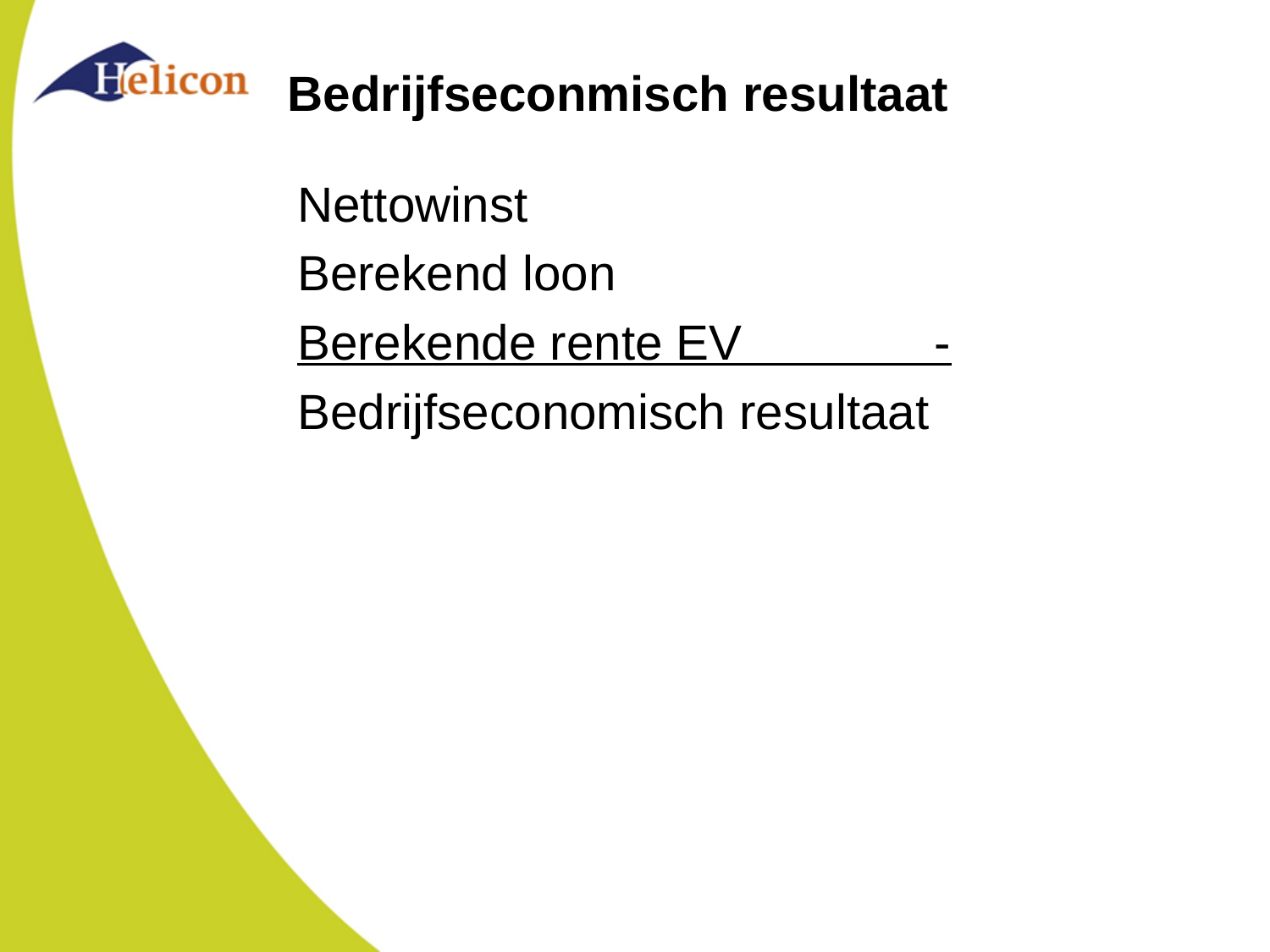

# Bedrijfseconmisch resultaat
Nettowinst
Berekend loon
Berekende rente EV              -
Bedrijfseconomisch resultaat